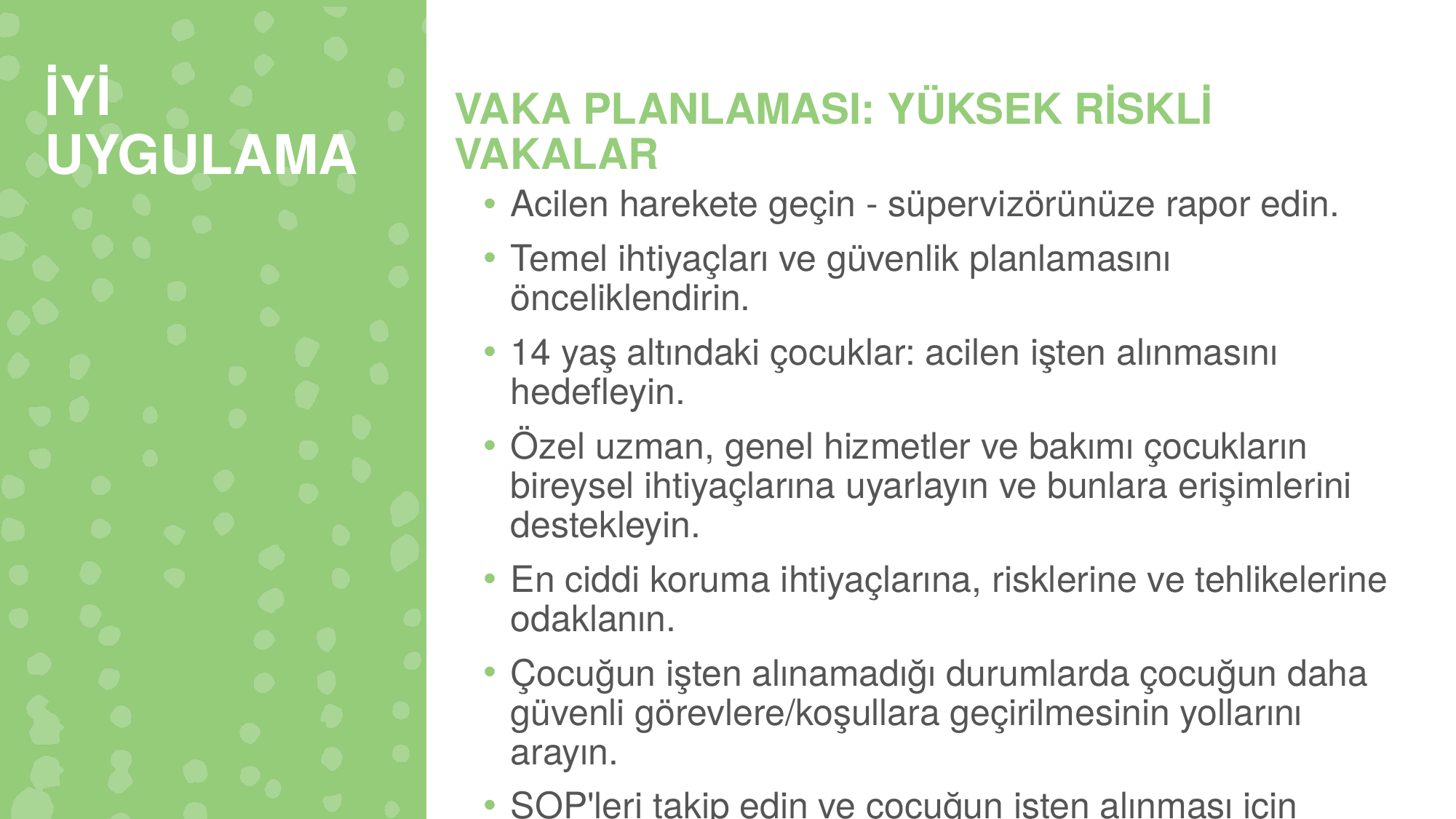

İYİ UYGULAMA
VAKA PLANLAMASI: YÜKSEK RİSKLİ VAKALAR
Acilen harekete geçin - süpervizörünüze rapor edin.
Temel ihtiyaçları ve güvenlik planlamasını önceliklendirin.
14 yaş altındaki çocuklar: acilen işten alınmasını hedefleyin.
Özel uzman, genel hizmetler ve bakımı çocukların bireysel ihtiyaçlarına uyarlayın ve bunlara erişimlerini destekleyin.
En ciddi koruma ihtiyaçlarına, risklerine ve tehlikelerine odaklanın.
Çocuğun işten alınamadığı durumlarda çocuğun daha güvenli görevlere/koşullara geçirilmesinin yollarını arayın.
SOP'leri takip edin ve çocuğun işten alınması için destek arayın.